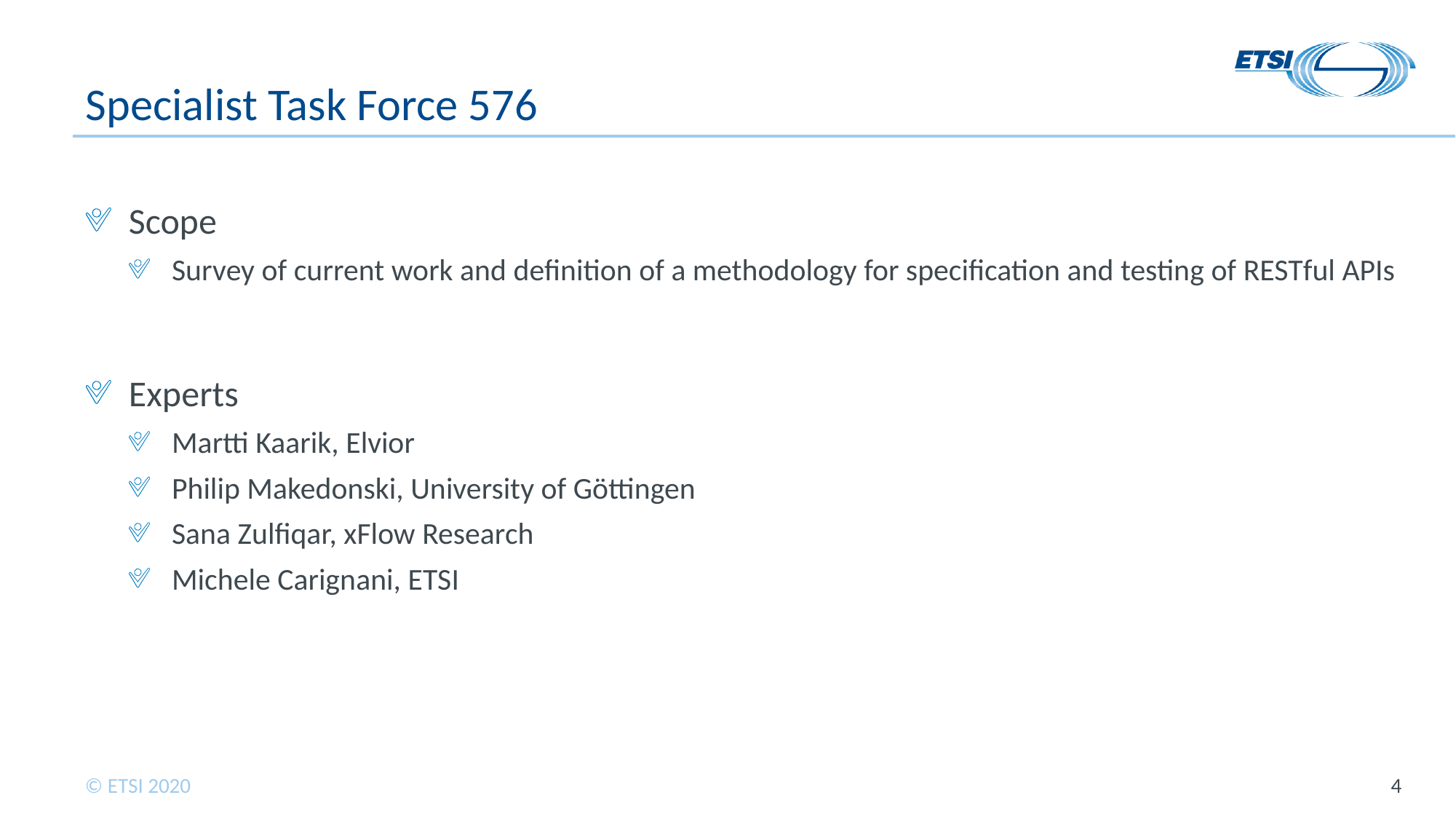

# Specialist Task Force 576
Scope
Survey of current work and definition of a methodology for specification and testing of RESTful APIs

Experts
Martti Kaarik, Elvior
Philip Makedonski, University of Göttingen
Sana Zulfiqar, xFlow Research
Michele Carignani, ETSI